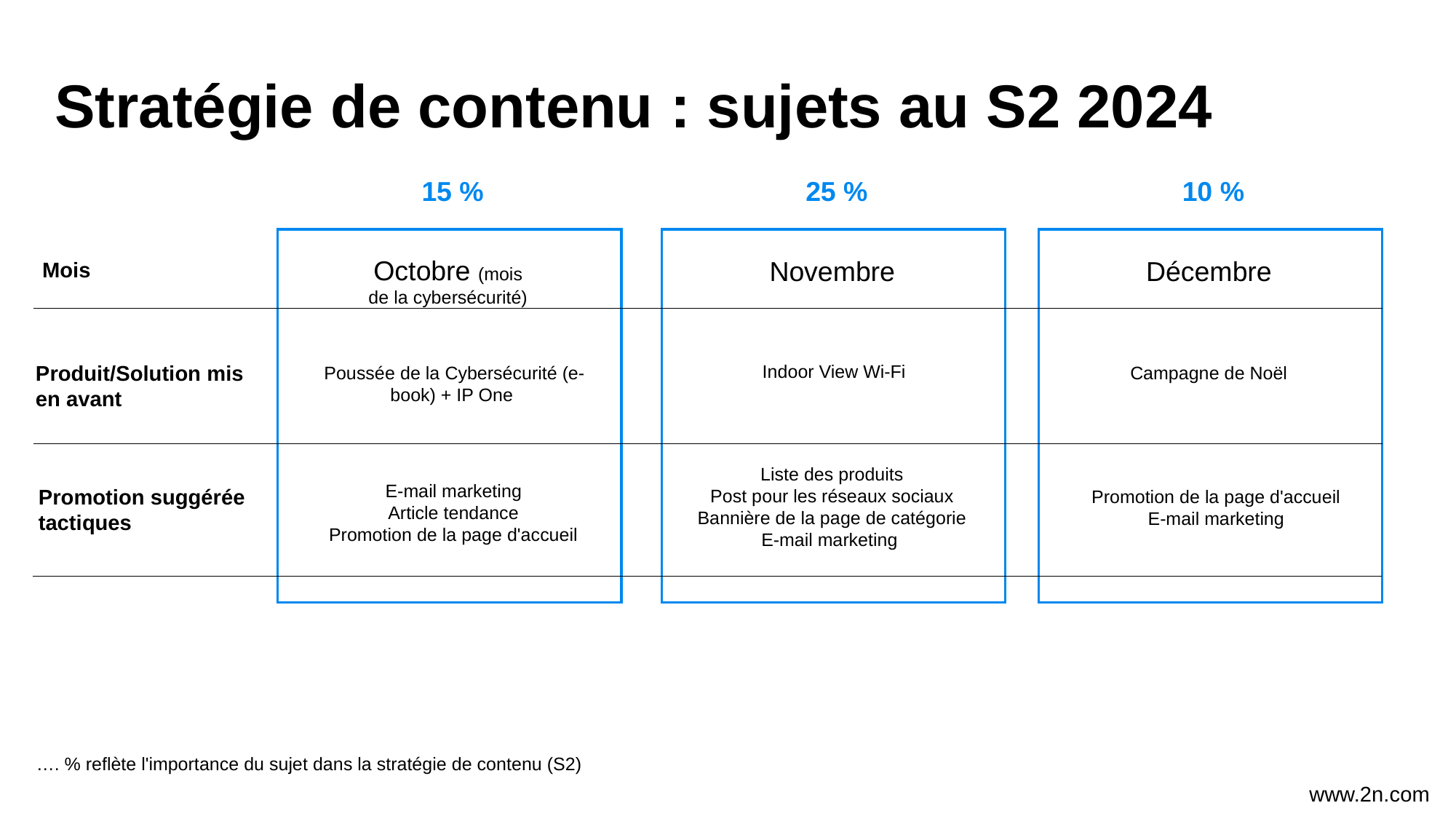

Stratégie de contenu : sujets au S2 2024
15 %
25 %
10 %

Octobre (mois de la cybersécurité)
Novembre
Décembre
Mois

Campagne de Noël

Indoor View Wi-Fi
Produit/Solution mis en avant
Poussée de la Cybersécurité (e-book) + IP One
Liste des produits
Post pour les réseaux sociaux
Bannière de la page de catégorie
E-mail marketing

E-mail marketing
Article tendance
Promotion de la page d'accueil
Promotion suggérée
tactiques
Promotion de la page d'accueil
E-mail marketing
…. % reflète l'importance du sujet dans la stratégie de contenu (S2)